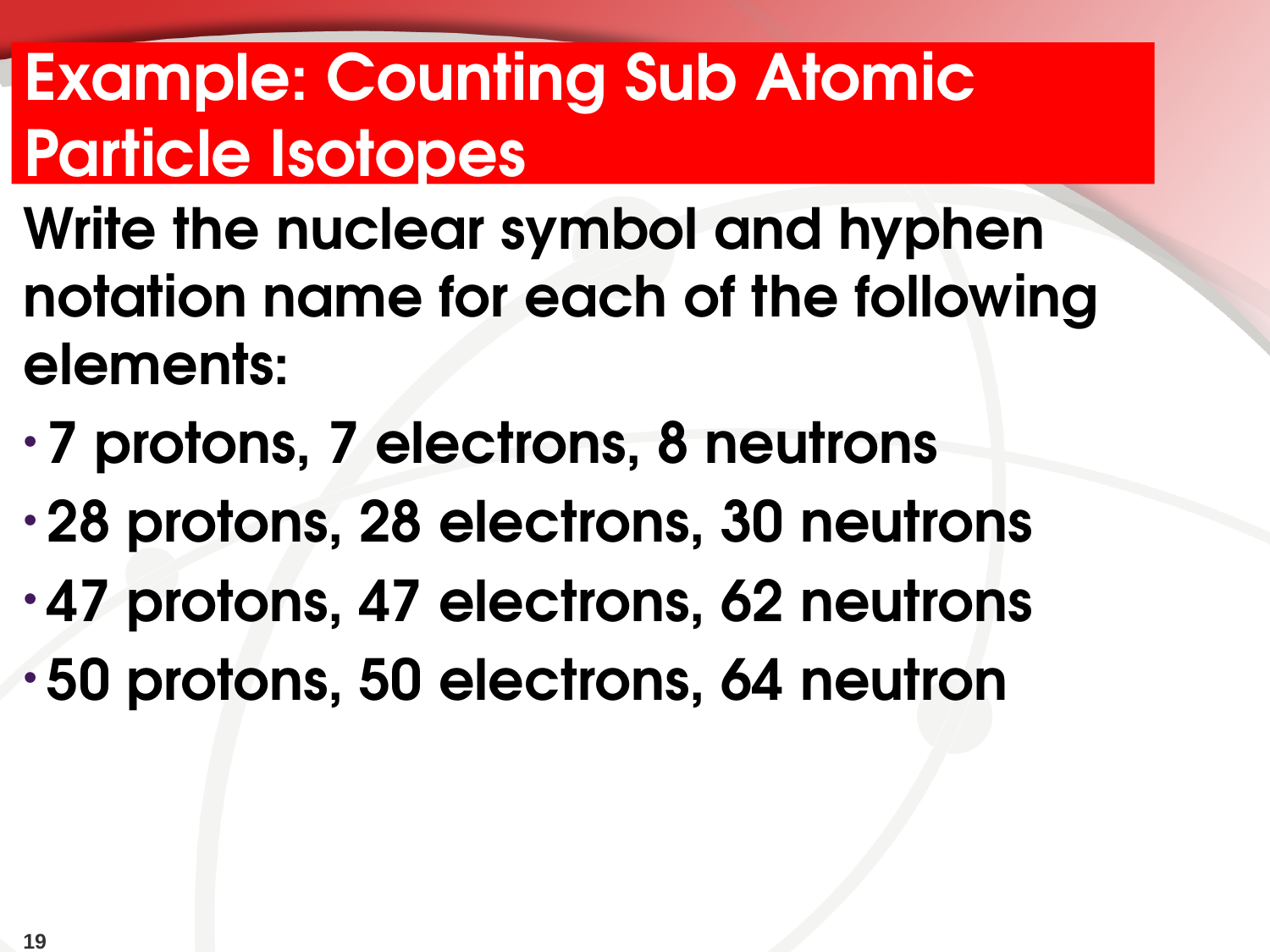

Example: Counting Sub Atomic Particle Isotopes
#
Write the nuclear symbol and hyphen notation name for each of the following elements:
7 protons, 7 electrons, 8 neutrons
28 protons, 28 electrons, 30 neutrons
47 protons, 47 electrons, 62 neutrons
50 protons, 50 electrons, 64 neutron

19